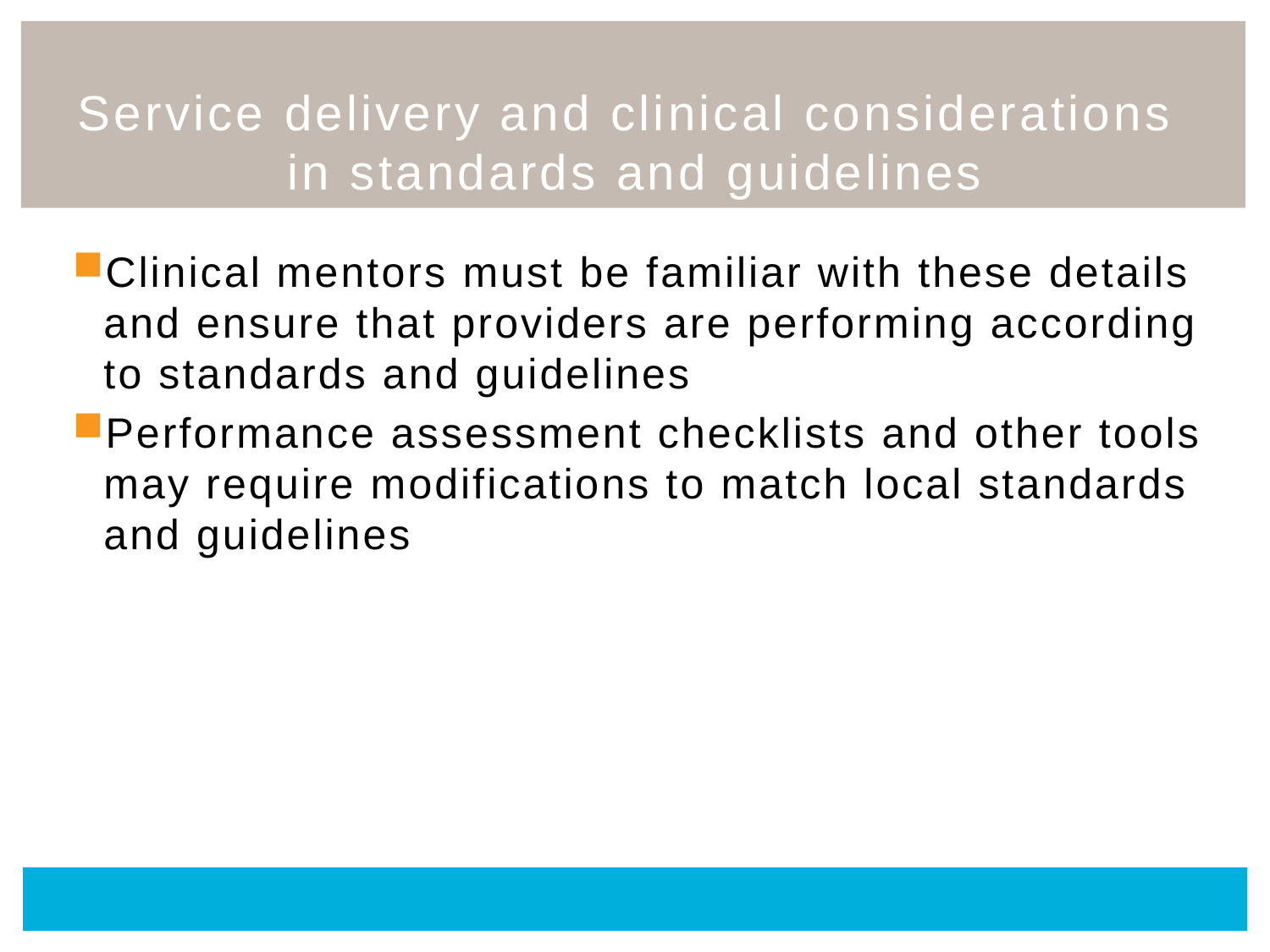

# Service delivery and clinical considerations in standards and guidelines
Clinical mentors must be familiar with these details and ensure that providers are performing according to standards and guidelines
Performance assessment checklists and other tools may require modifications to match local standards and guidelines